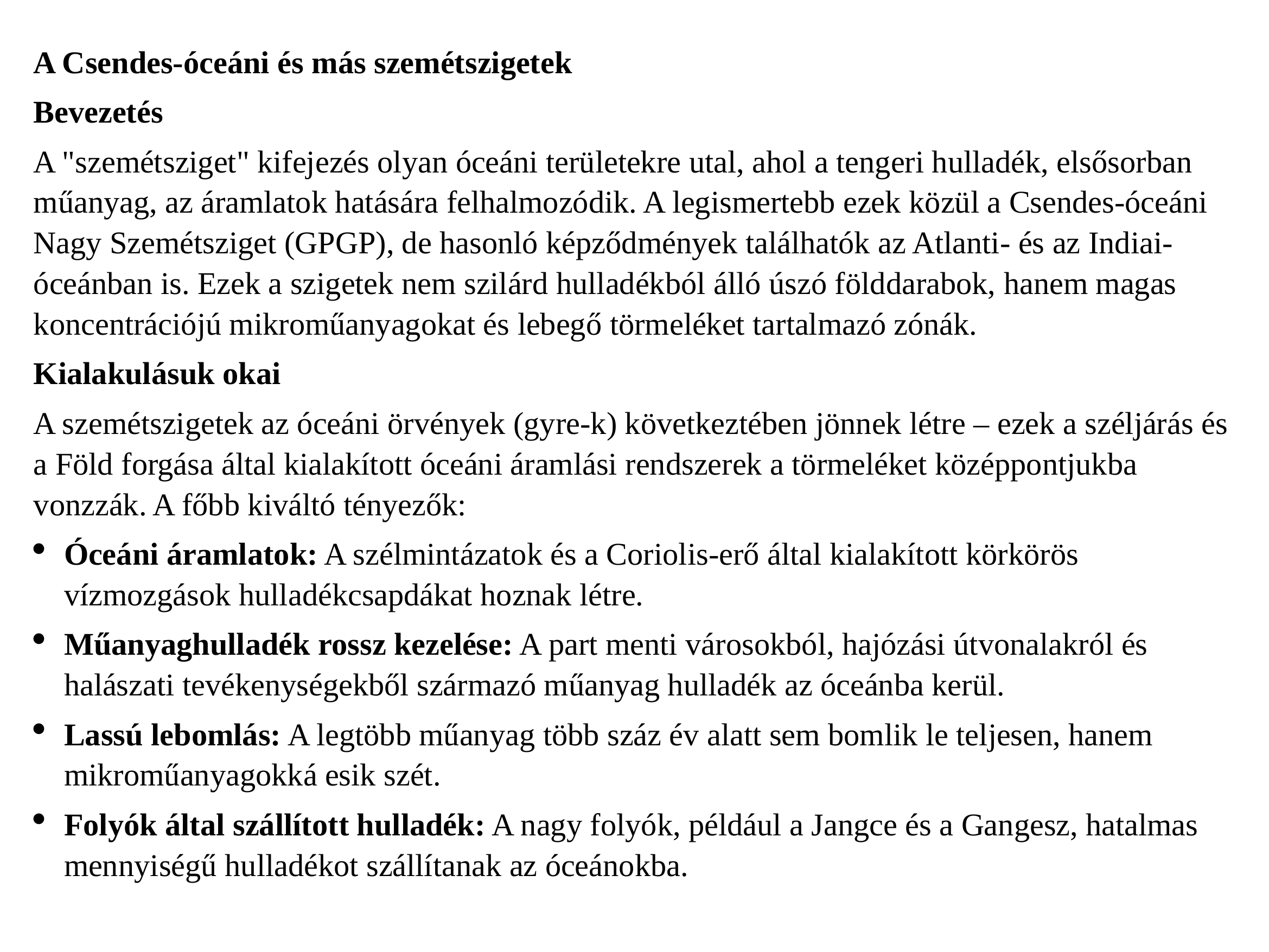

A Csendes-óceáni és más szemétszigetek
Bevezetés
A "szemétsziget" kifejezés olyan óceáni területekre utal, ahol a tengeri hulladék, elsősorban műanyag, az áramlatok hatására felhalmozódik. A legismertebb ezek közül a Csendes-óceáni Nagy Szemétsziget (GPGP), de hasonló képződmények találhatók az Atlanti- és az Indiai-óceánban is. Ezek a szigetek nem szilárd hulladékból álló úszó földdarabok, hanem magas koncentrációjú mikroműanyagokat és lebegő törmeléket tartalmazó zónák.
Kialakulásuk okai
A szemétszigetek az óceáni örvények (gyre-k) következtében jönnek létre – ezek a széljárás és a Föld forgása által kialakított óceáni áramlási rendszerek a törmeléket középpontjukba vonzzák. A főbb kiváltó tényezők:
Óceáni áramlatok: A szélmintázatok és a Coriolis-erő által kialakított körkörös vízmozgások hulladékcsapdákat hoznak létre.
Műanyaghulladék rossz kezelése: A part menti városokból, hajózási útvonalakról és halászati tevékenységekből származó műanyag hulladék az óceánba kerül.
Lassú lebomlás: A legtöbb műanyag több száz év alatt sem bomlik le teljesen, hanem mikroműanyagokká esik szét.
Folyók által szállított hulladék: A nagy folyók, például a Jangce és a Gangesz, hatalmas mennyiségű hulladékot szállítanak az óceánokba.